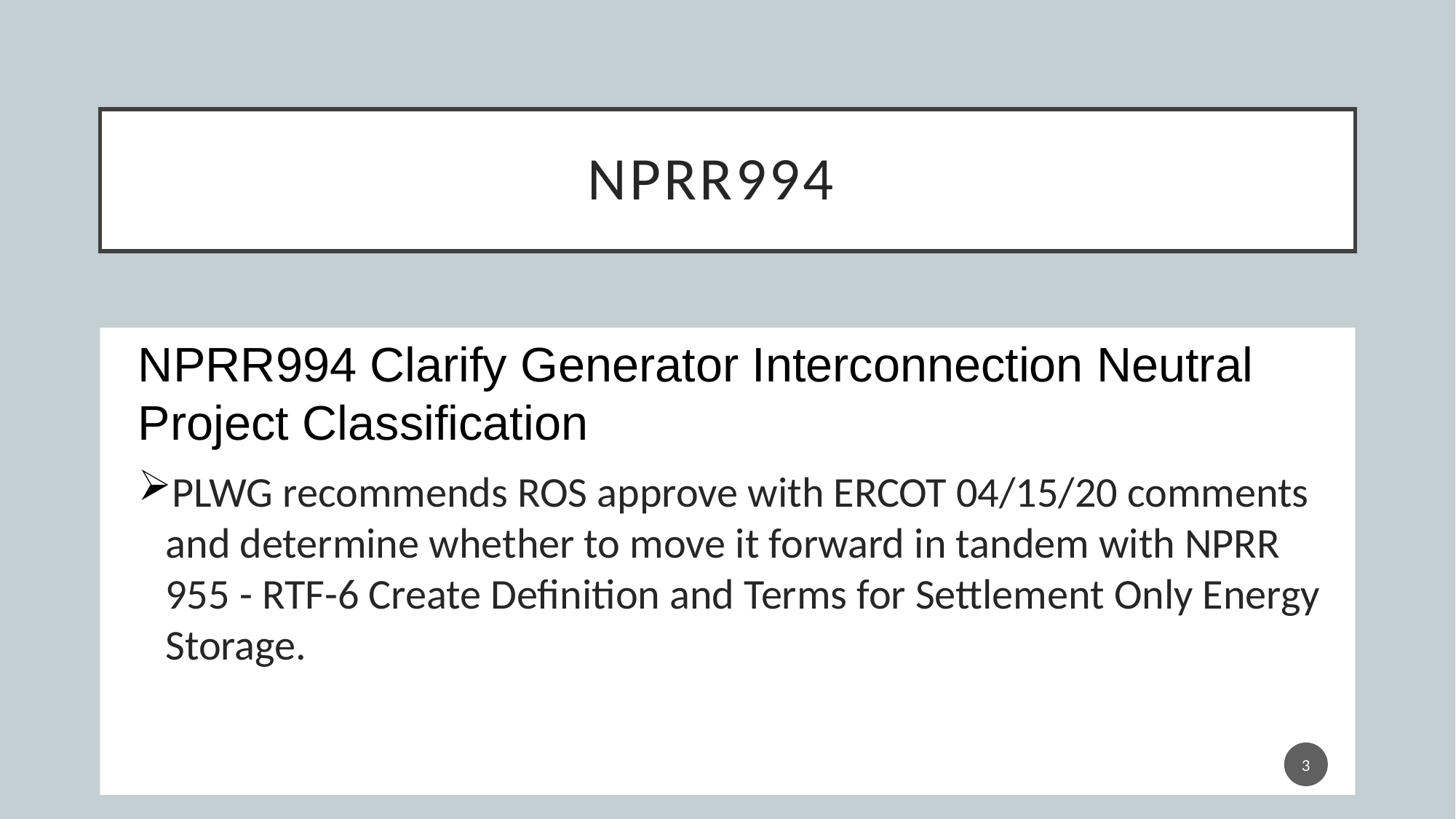

# NPRR994
NPRR994 Clarify Generator Interconnection Neutral Project Classification
PLWG recommends ROS approve with ERCOT 04/15/20 comments and determine whether to move it forward in tandem with NPRR 955 - RTF-6 Create Definition and Terms for Settlement Only Energy Storage.

3